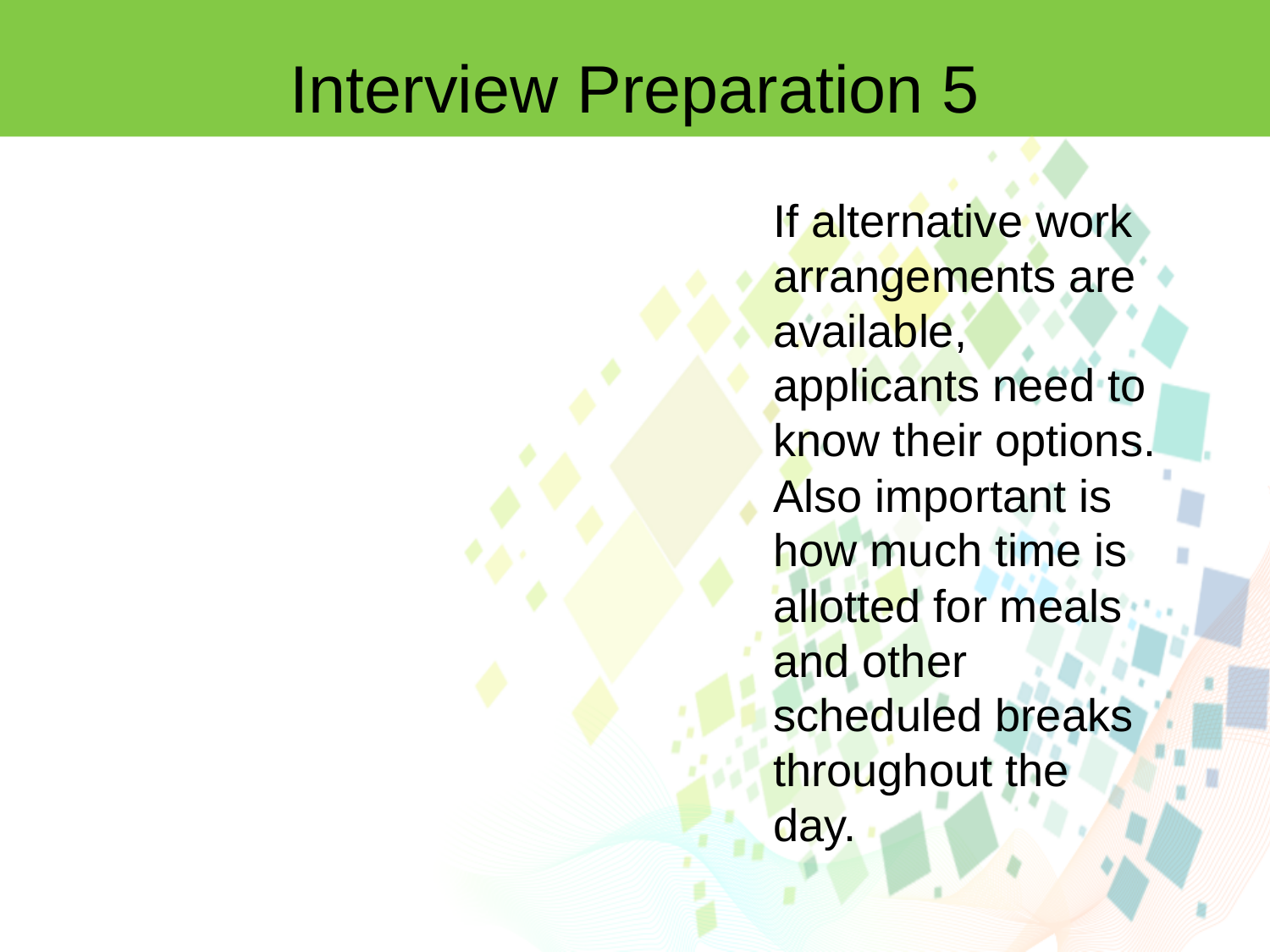

Interview Preparation 5
If alternative work arrangements are available,
applicants need to know their options. Also important is how much time is
allotted for meals and other scheduled breaks throughout the day.